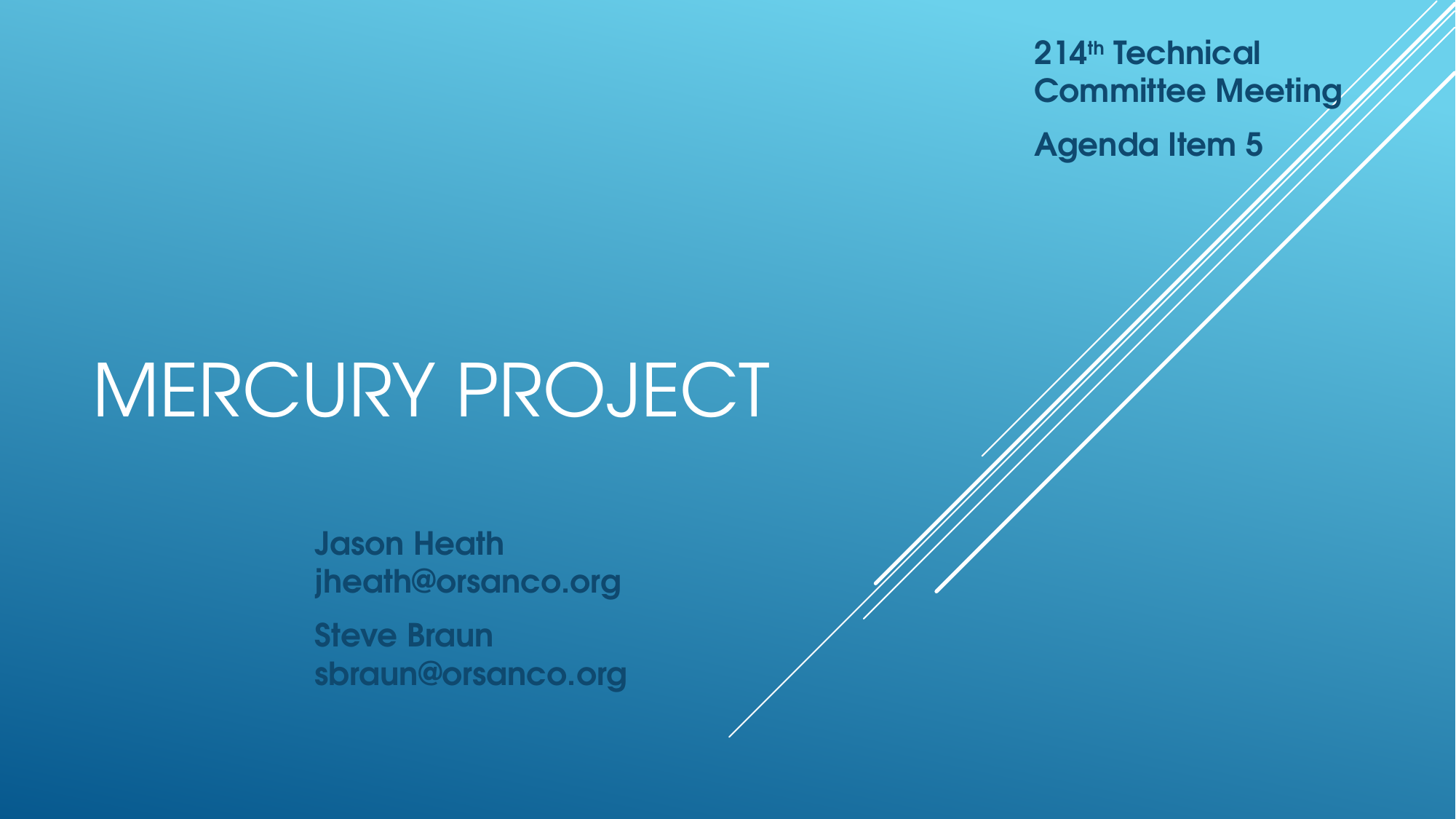

214th Technical Committee Meeting
Agenda Item 5
# Mercury Project
Jason Heath jheath@orsanco.org
Steve Braun sbraun@orsanco.org